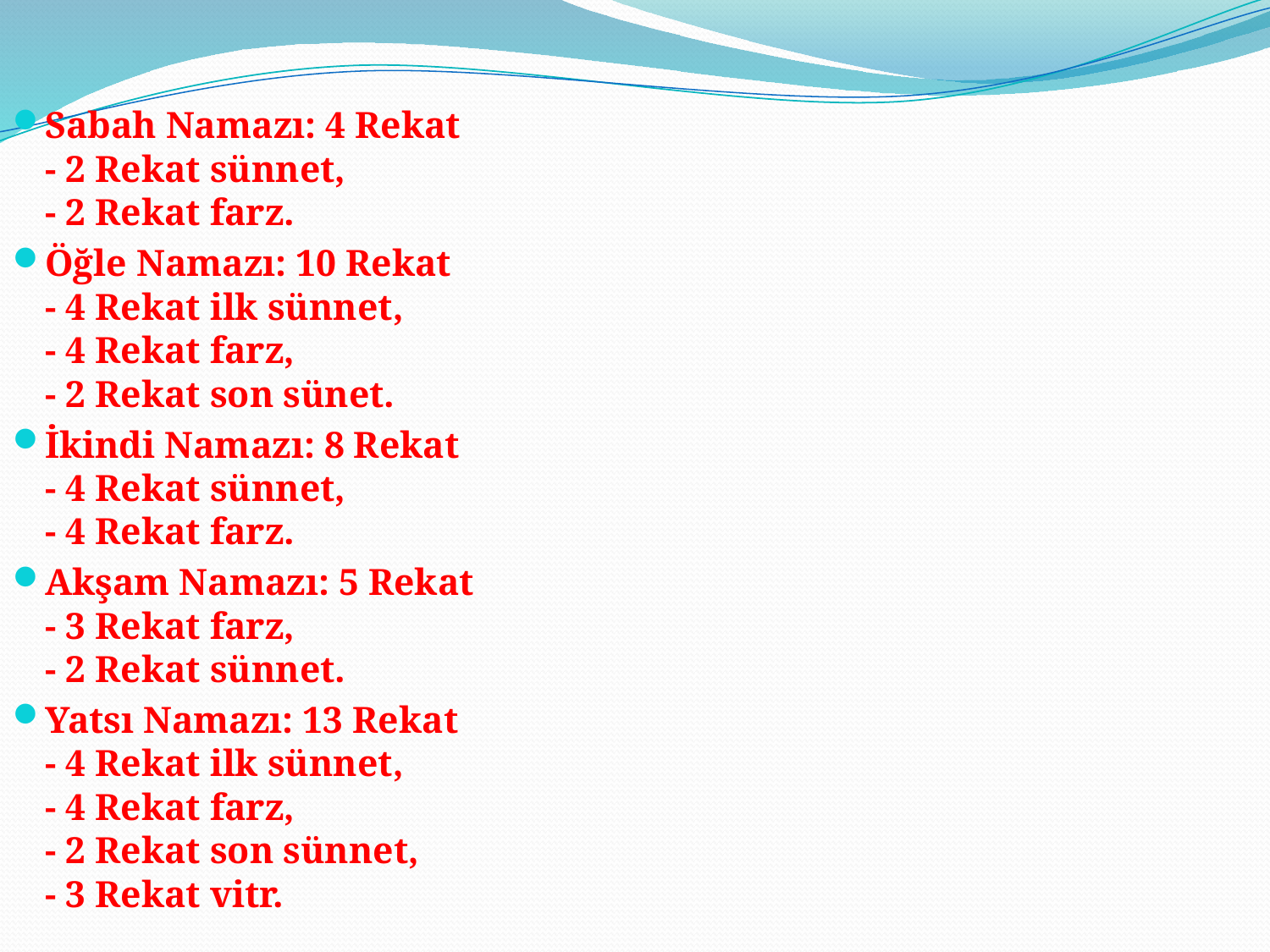

Sabah Namazı: 4 Rekat
- 2 Rekat sünnet, 
- 2 Rekat farz.
Öğle Namazı: 10 Rekat
- 4 Rekat ilk sünnet, 
- 4 Rekat farz,
- 2 Rekat son sünet.
İkindi Namazı: 8 Rekat
- 4 Rekat sünnet,
- 4 Rekat farz.
Akşam Namazı: 5 Rekat
- 3 Rekat farz, 
- 2 Rekat sünnet.
Yatsı Namazı: 13 Rekat
- 4 Rekat ilk sünnet, 
- 4 Rekat farz, 
- 2 Rekat son sünnet,
- 3 Rekat vitr.